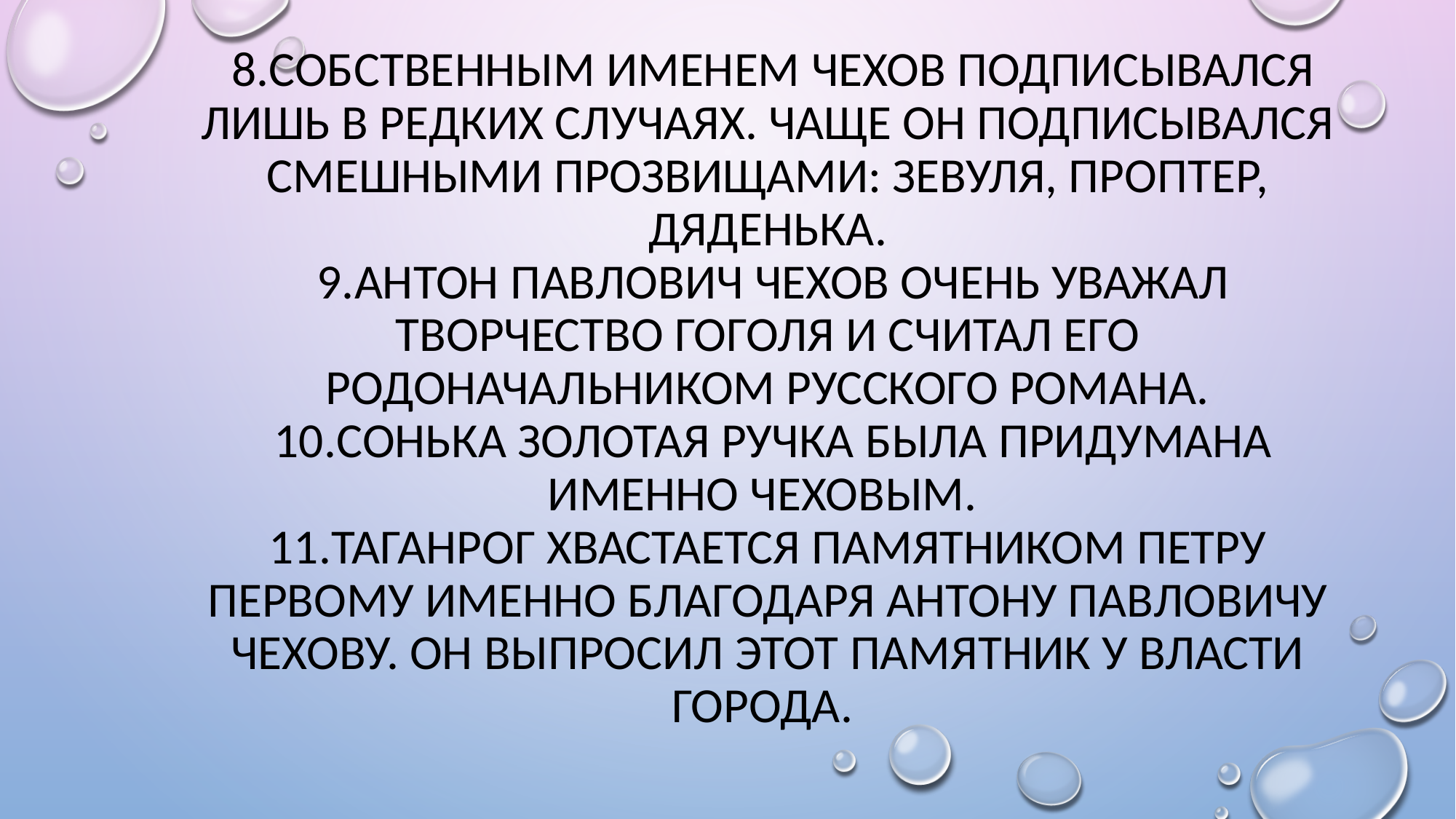

# 8.Собственным именем Чехов подписывался лишь в редких случаях. Чаще он подписывался смешными прозвищами: Зевуля, Проптер, Дяденька. 9.Антон Павлович Чехов очень уважал творчество Гоголя и считал его родоначальником русского романа. 10.Сонька Золотая Ручка была придумана именно Чеховым. 11.Таганрог хвастается памятником Петру Первому именно благодаря Антону Павловичу Чехову. Он выпросил этот памятник у власти города.